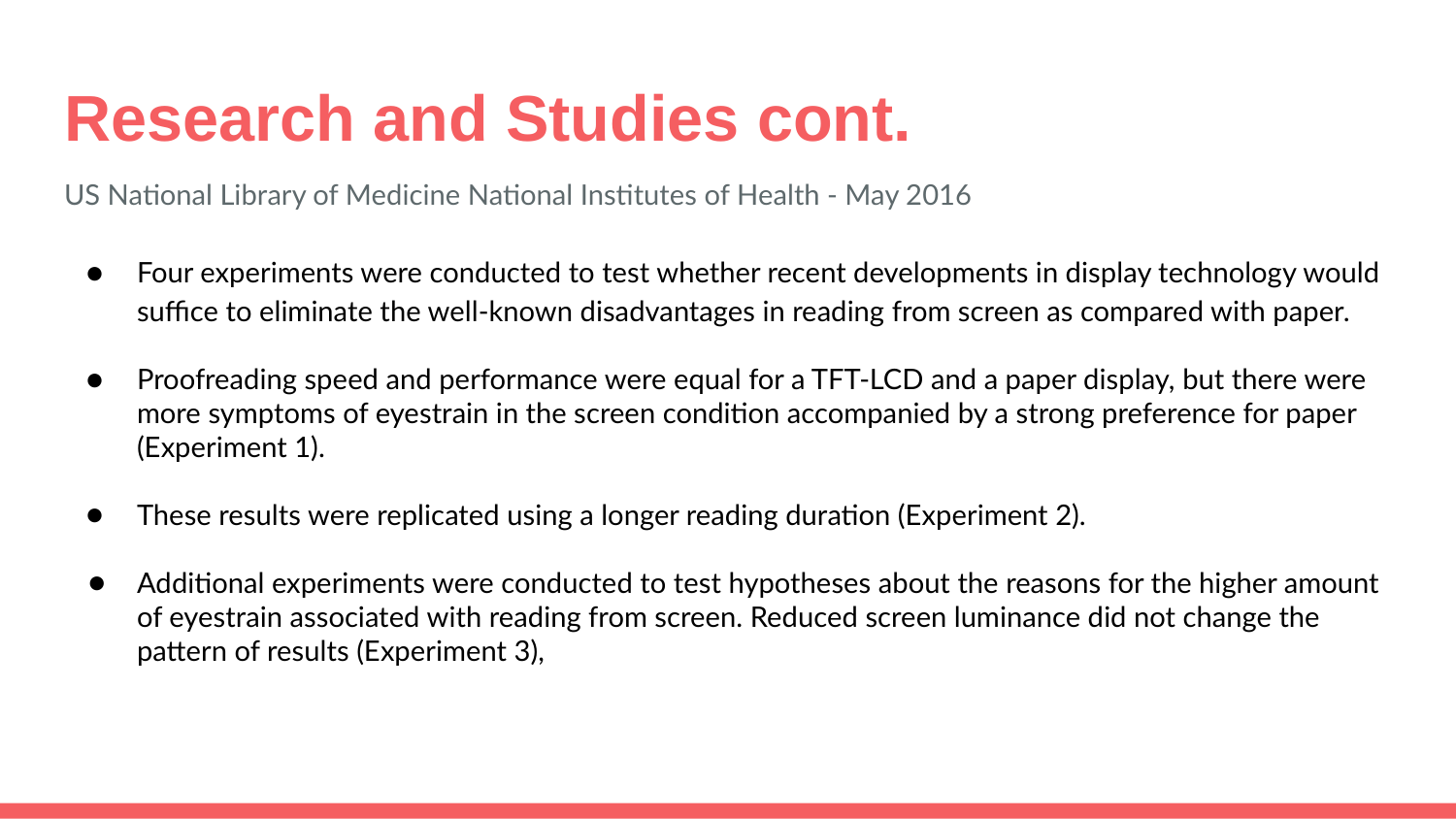

# Research and Studies cont.
US National Library of Medicine National Institutes of Health - May 2016

Four experiments were conducted to test whether recent developments in display technology would suffice to eliminate the well-known disadvantages in reading from screen as compared with paper.

Proofreading speed and performance were equal for a TFT-LCD and a paper display, but there were more symptoms of eyestrain in the screen condition accompanied by a strong preference for paper (Experiment 1).

These results were replicated using a longer reading duration (Experiment 2).

Additional experiments were conducted to test hypotheses about the reasons for the higher amount of eyestrain associated with reading from screen. Reduced screen luminance did not change the pattern of results (Experiment 3),